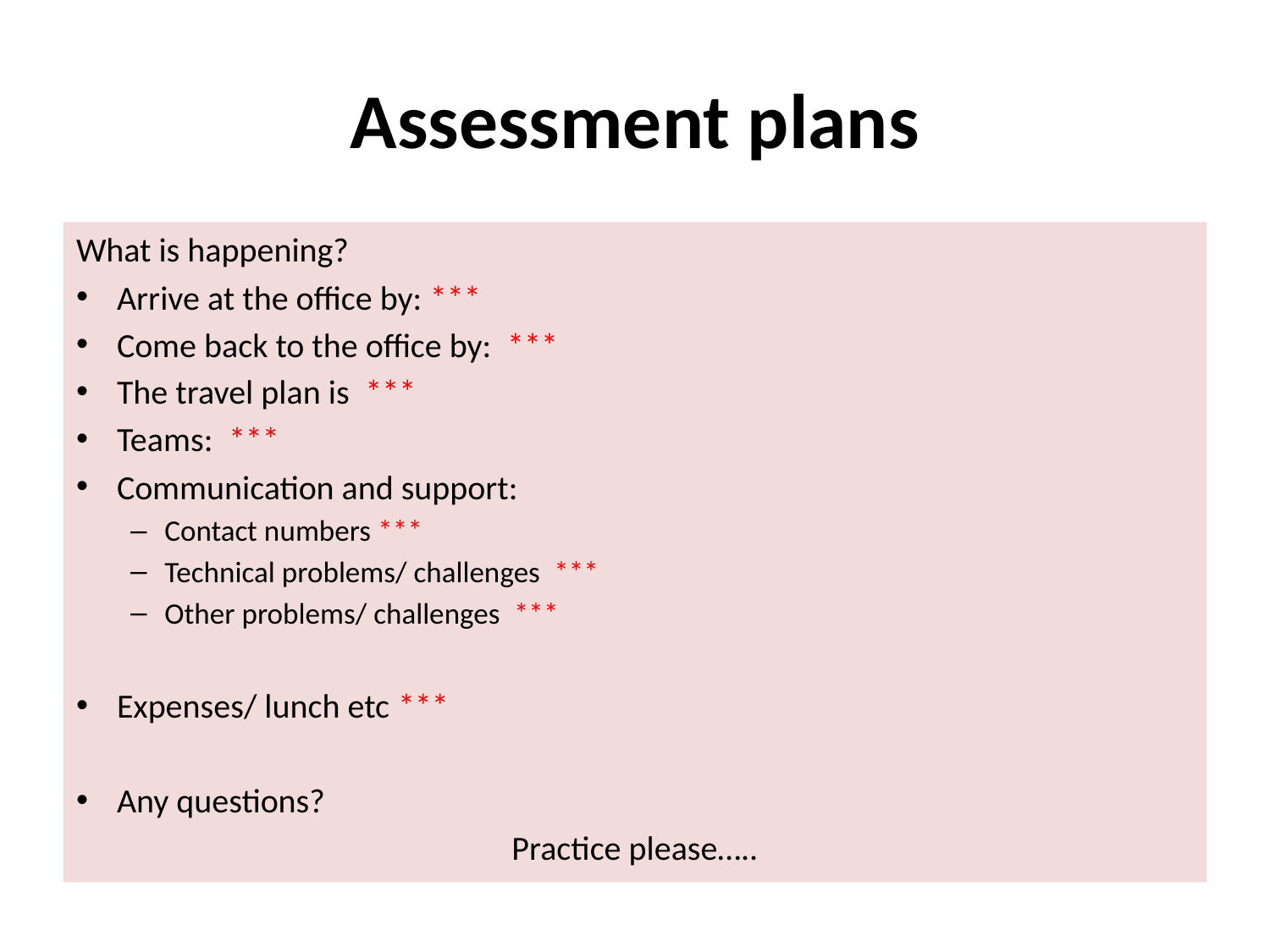

# Assessment plans
What is happening?
Arrive at the office by: ***
Come back to the office by:  ***
The travel plan is  ***
Teams:  ***
Communication and support:
Contact numbers ***
Technical problems/ challenges  ***
Other problems/ challenges  ***

Expenses/ lunch etc ***

Any questions?
Practice please…..